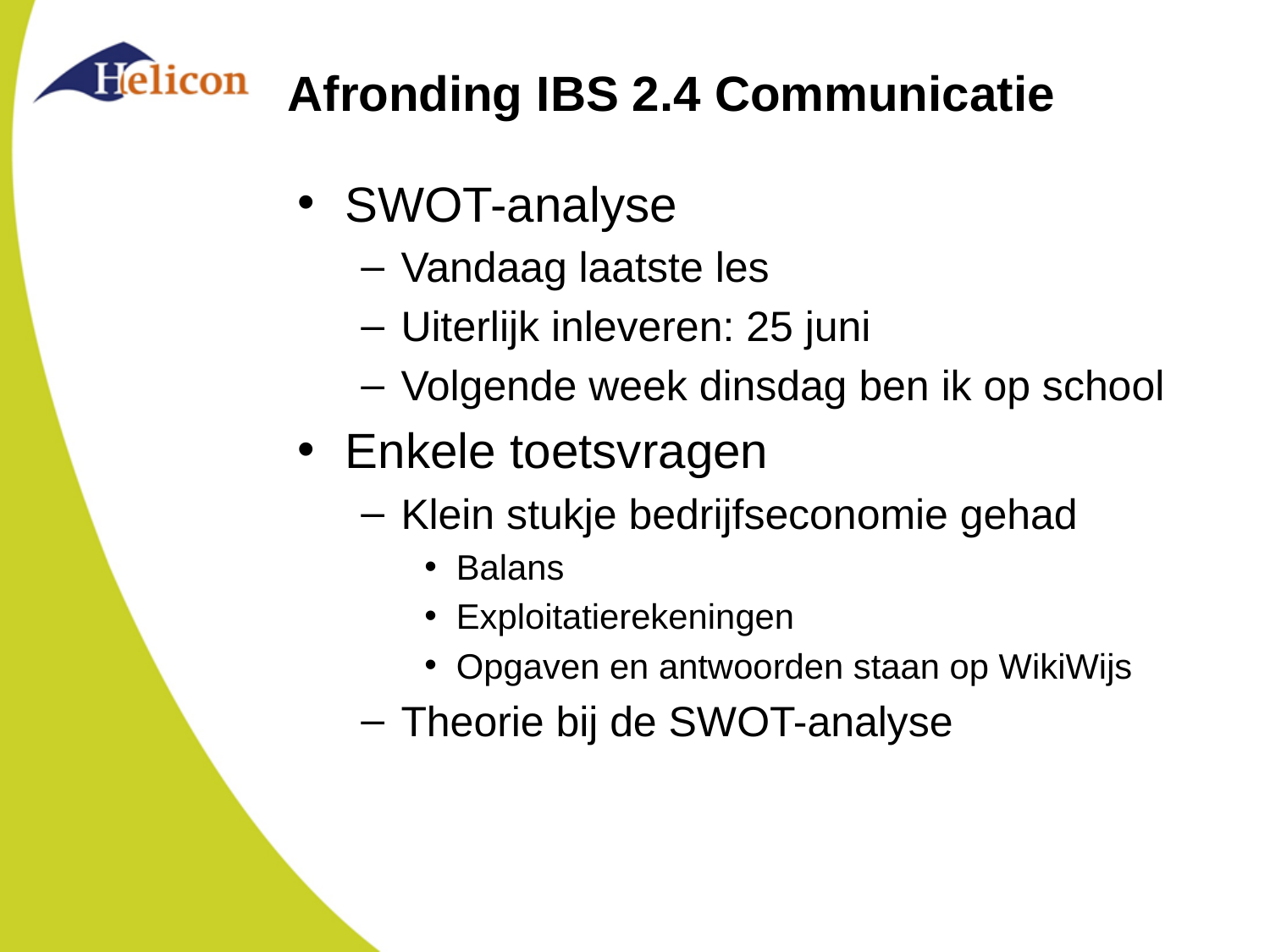

# Afronding IBS 2.4 Communicatie
SWOT-analyse
Vandaag laatste les
Uiterlijk inleveren: 25 juni
Volgende week dinsdag ben ik op school
Enkele toetsvragen
Klein stukje bedrijfseconomie gehad
Balans
Exploitatierekeningen
Opgaven en antwoorden staan op WikiWijs
Theorie bij de SWOT-analyse